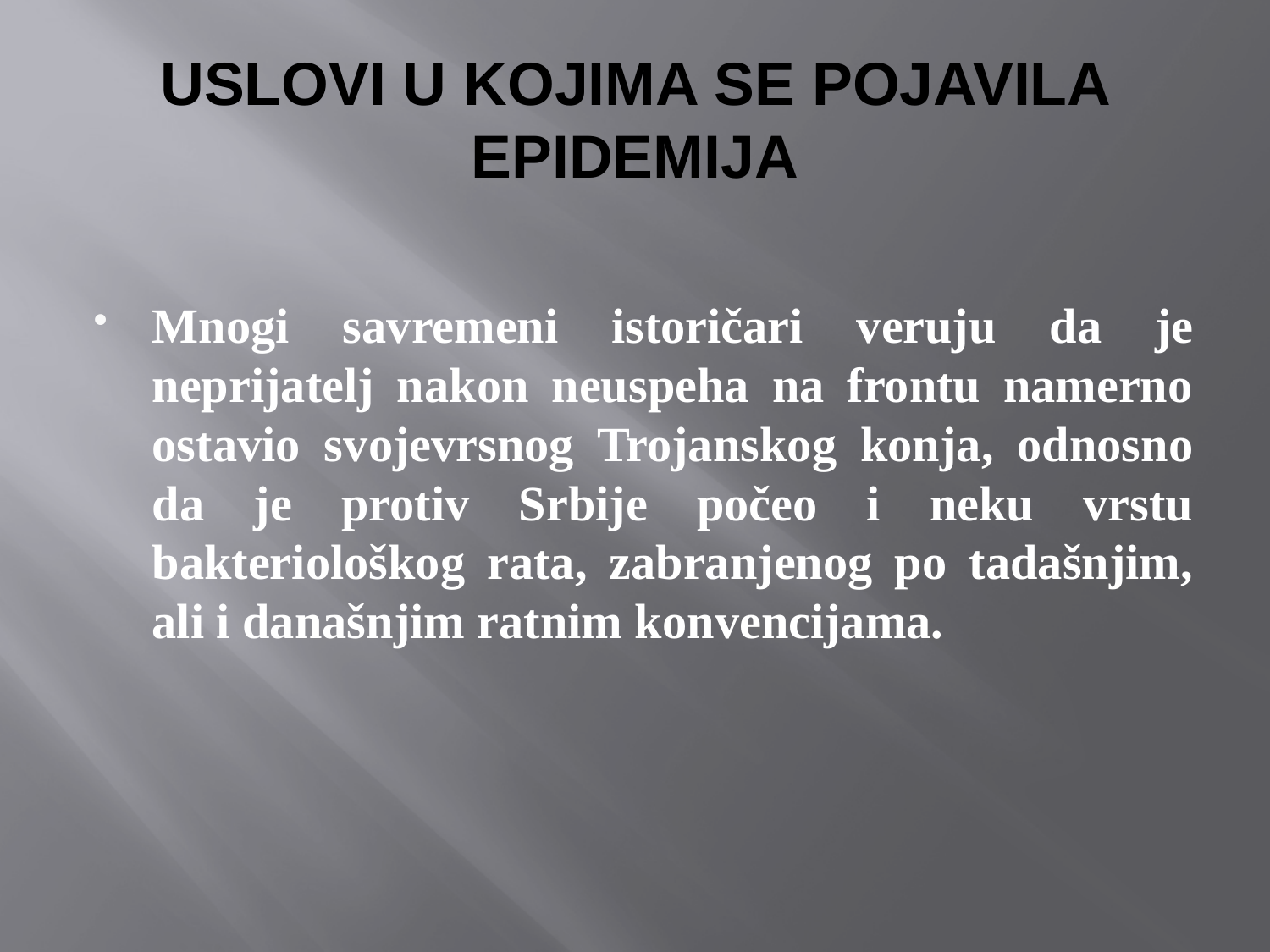

# USLOVI U KOJIMA SE POJAVILA EPIDEMIJA
Mnogi savremeni istoričari veruju da je neprijatelj nakon neuspeha na frontu namerno ostavio svojevrsnog Trojanskog konja, odnosno da je protiv Srbije počeo i neku vrstu bakteriološkog rata, zabranjenog po tadašnjim, ali i današnjim ratnim konvencijama.